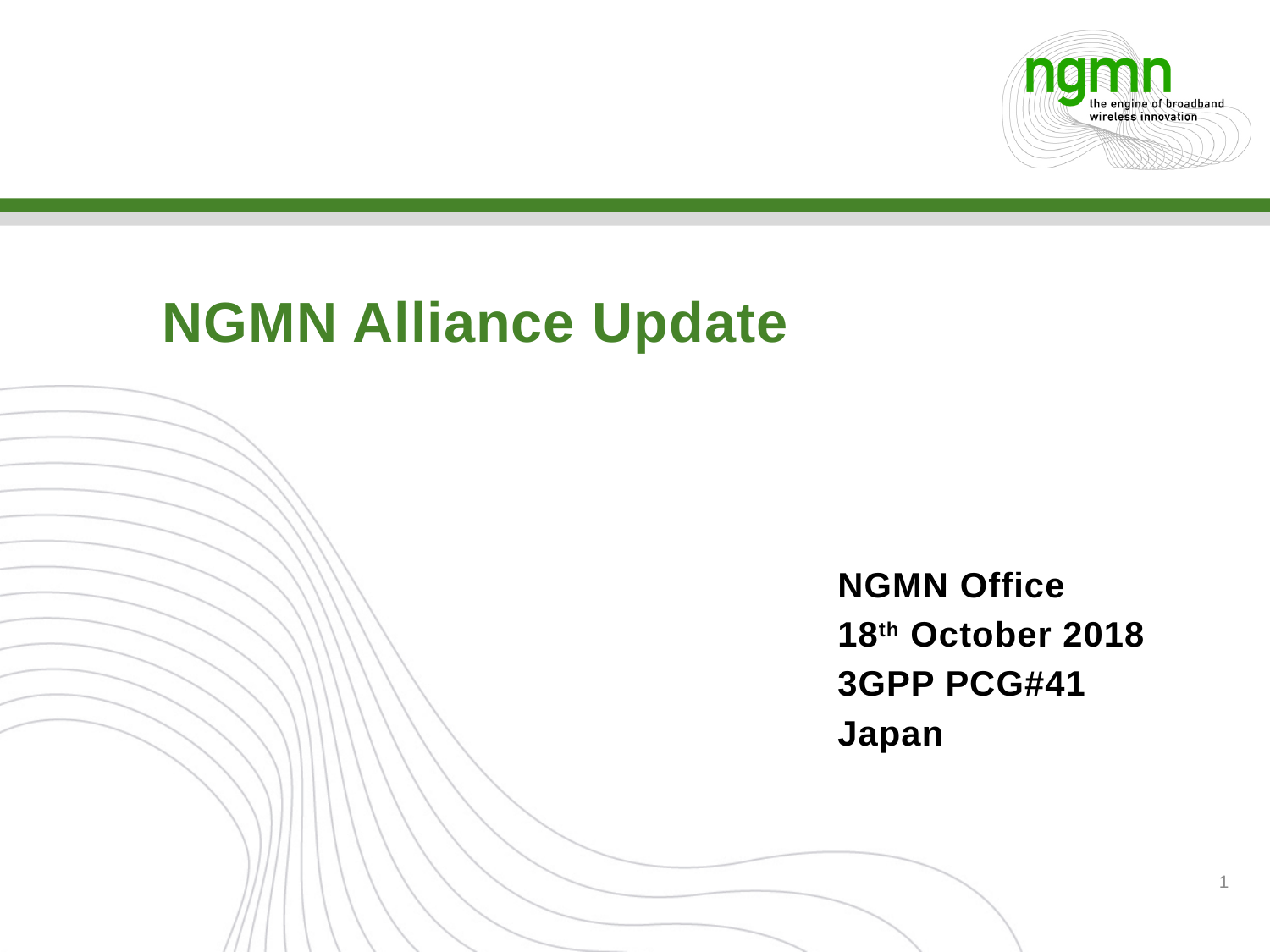

# NGMN Alliance Update

NGMN Office
18th October 2018
3GPP PCG#41
Japan
1